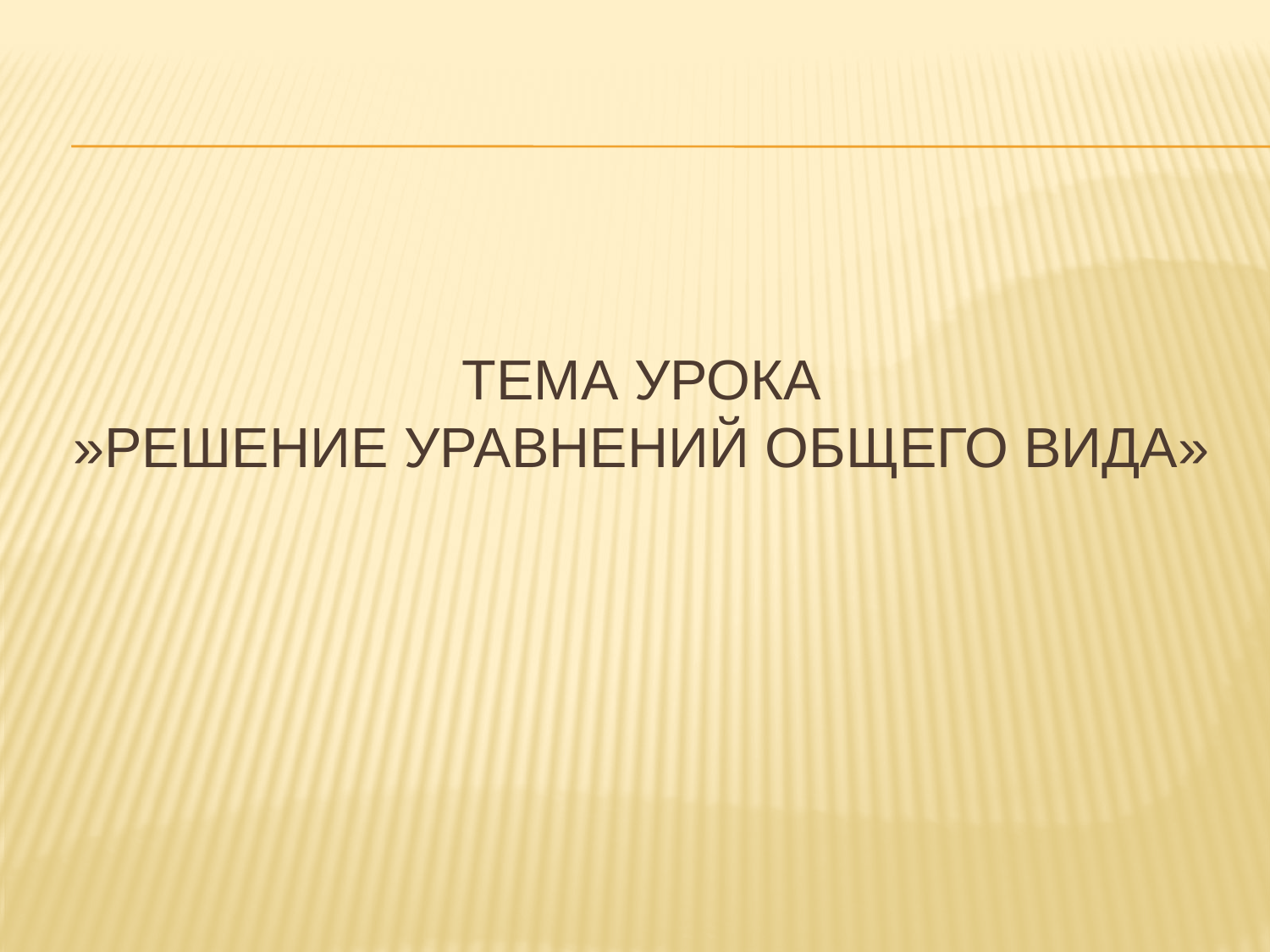

# Тема урока »Решение уравнений общего вида»